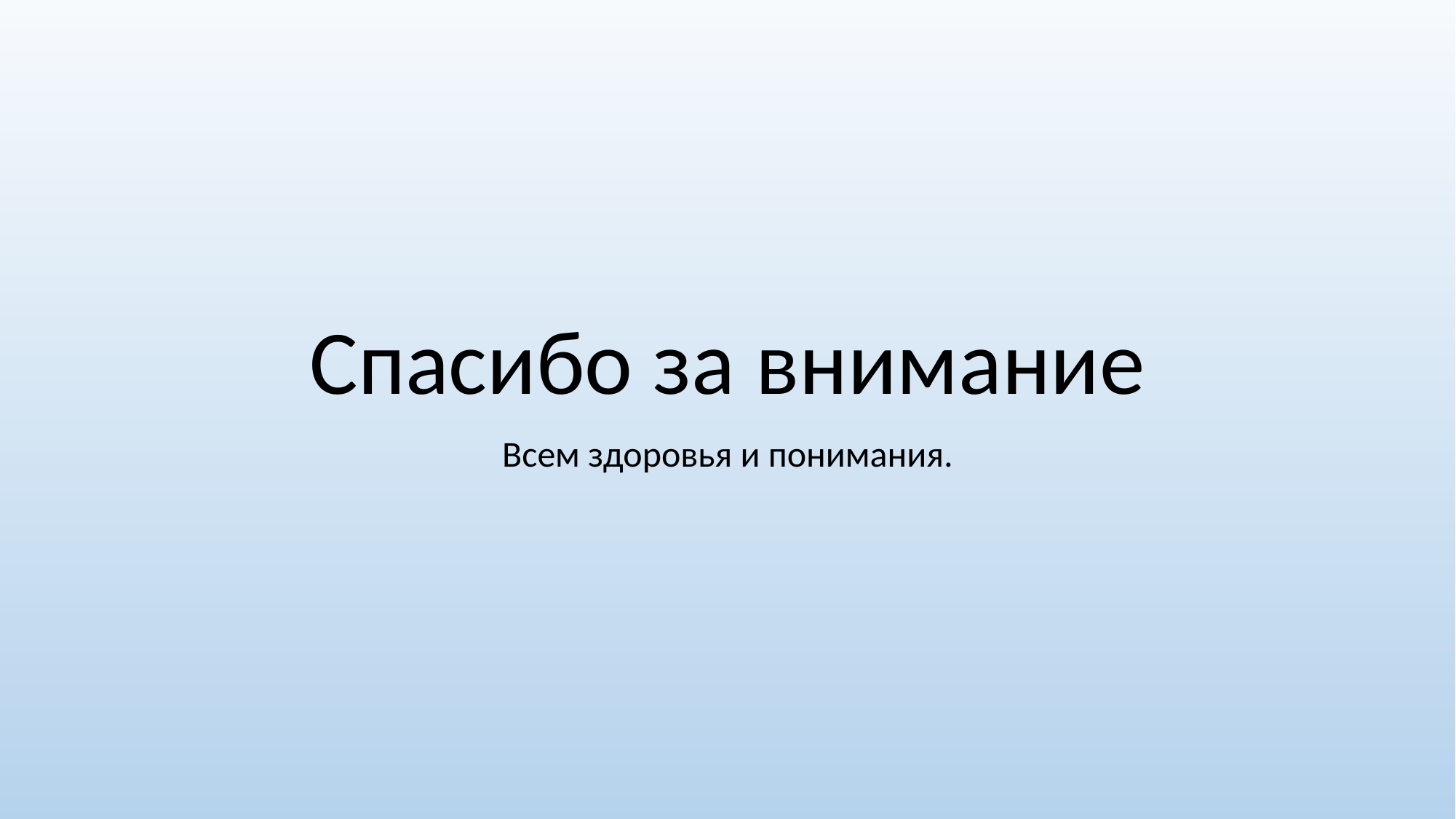

# Спасибо за внимание
Всем здоровья и понимания.